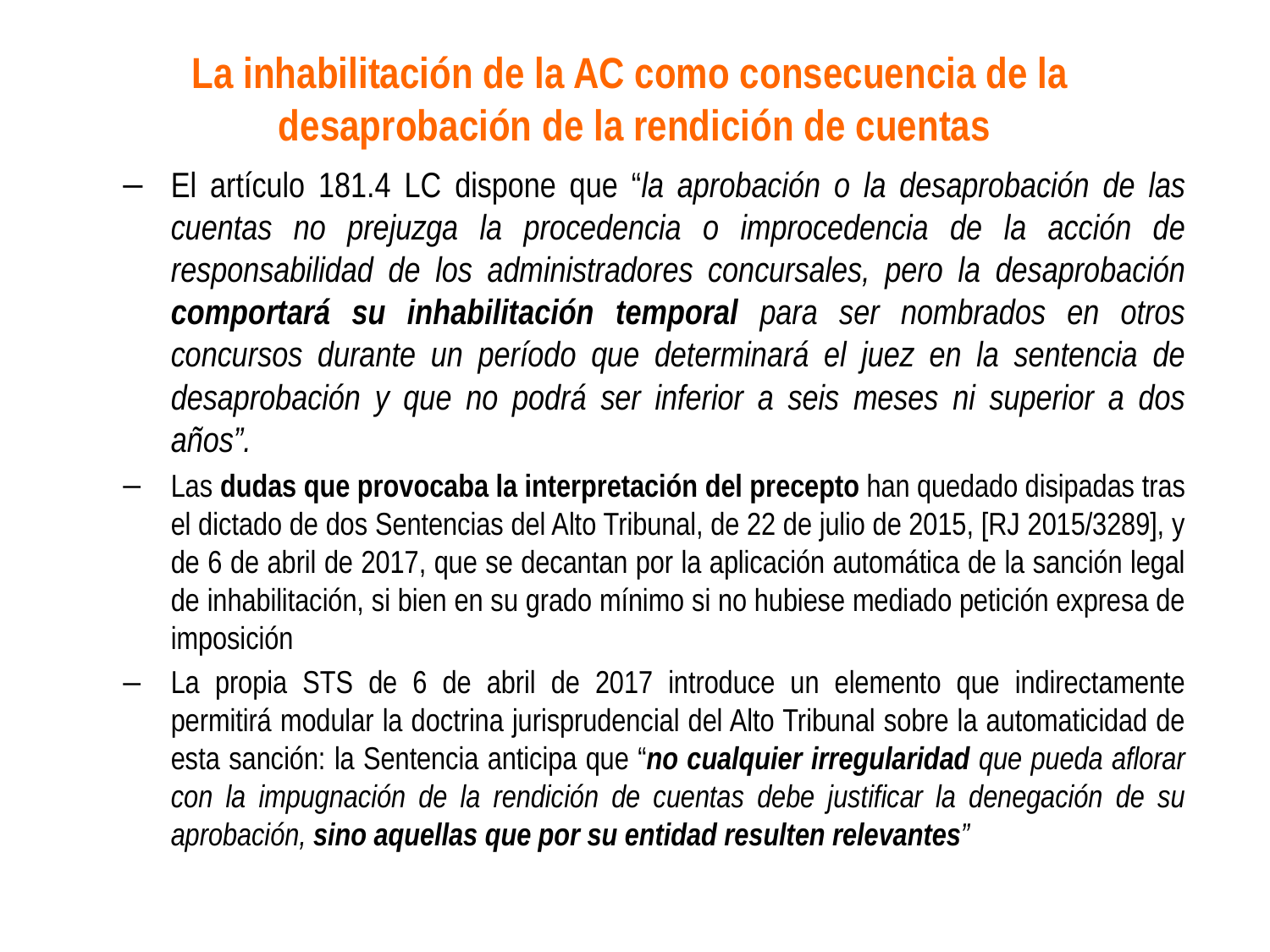

# La inhabilitación de la AC como consecuencia de la  desaprobación de la rendición de cuentas
El artículo 181.4 LC dispone que “la aprobación o la desaprobación de las cuentas no prejuzga la procedencia o improcedencia de la acción de responsabilidad de los administradores concursales, pero la desaprobación comportará su inhabilitación temporal para ser nombrados en otros concursos durante un período que determinará el juez en la sentencia de desaprobación y que no podrá ser inferior a seis meses ni superior a dos años”.
Las dudas que provocaba la interpretación del precepto han quedado disipadas tras el dictado de dos Sentencias del Alto Tribunal, de 22 de julio de 2015, [RJ 2015/3289], y de 6 de abril de 2017, que se decantan por la aplicación automática de la sanción legal de inhabilitación, si bien en su grado mínimo si no hubiese mediado petición expresa de imposición
La propia STS de 6 de abril de 2017 introduce un elemento que indirectamente permitirá modular la doctrina jurisprudencial del Alto Tribunal sobre la automaticidad de esta sanción: la Sentencia anticipa que “no cualquier irregularidad que pueda aflorar con la impugnación de la rendición de cuentas debe justificar la denegación de su aprobación, sino aquellas que por su entidad resulten relevantes”